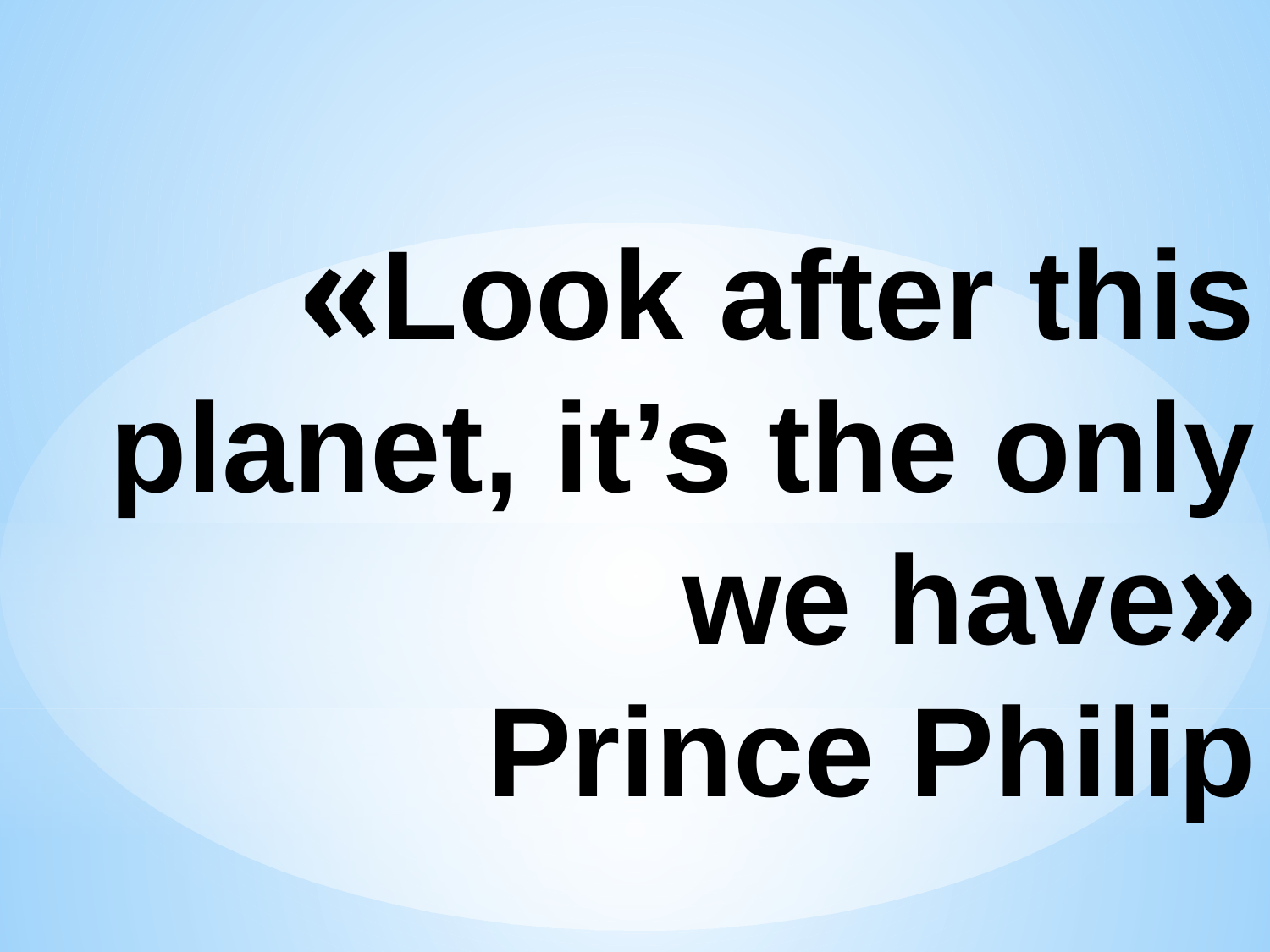

# «Look after this planet, it’s the only we have» Prince Philip